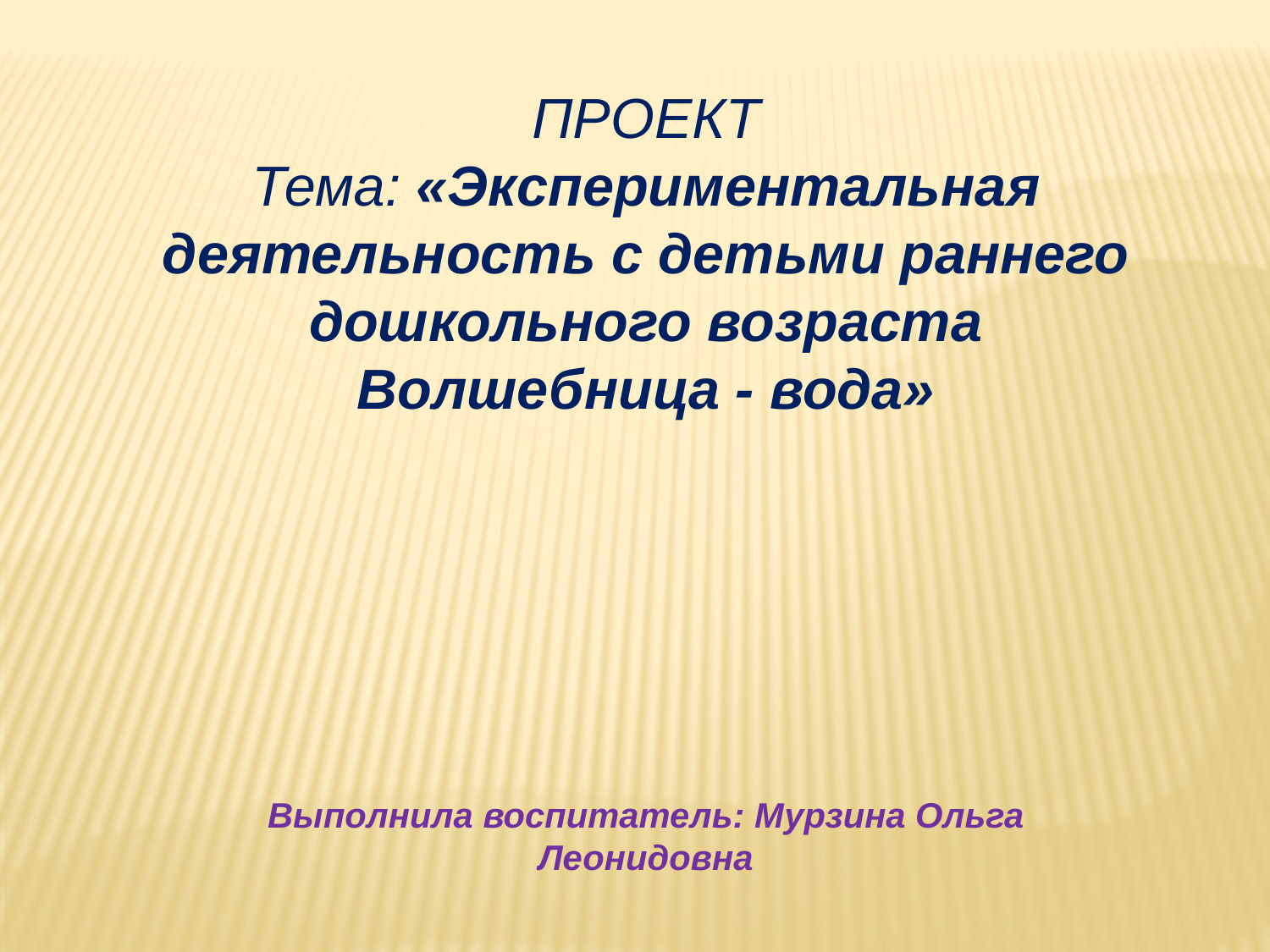

ПРОЕКТ
Тема: «Экспериментальная деятельность с детьми раннего дошкольного возраста
Волшебница - вода»

Выполнила воспитатель: Мурзина Ольга Леонидовна